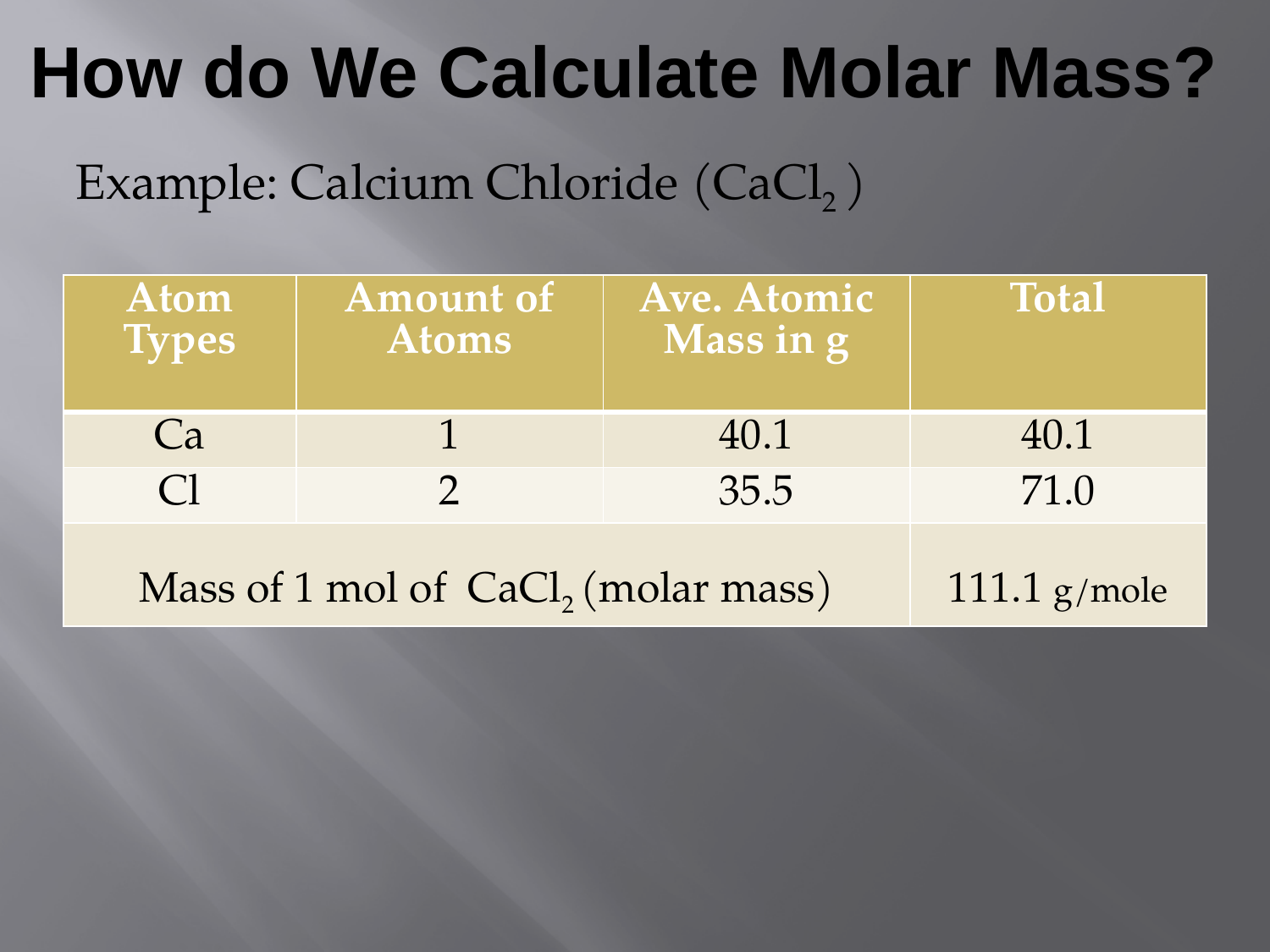

# How do We Calculate Molar Mass?
Example: Calcium Chloride (CaCl2 )
| Atom Types | Amount of Atoms | Ave. Atomic Mass in g | Total |
| --- | --- | --- | --- |
| Ca | 1 | 40.1 | 40.1 |
| Cl | 2 | 35.5 | 71.0 |
| Mass of 1 mol of CaCl2 (molar mass) |  |  | 111.1 g/mole |